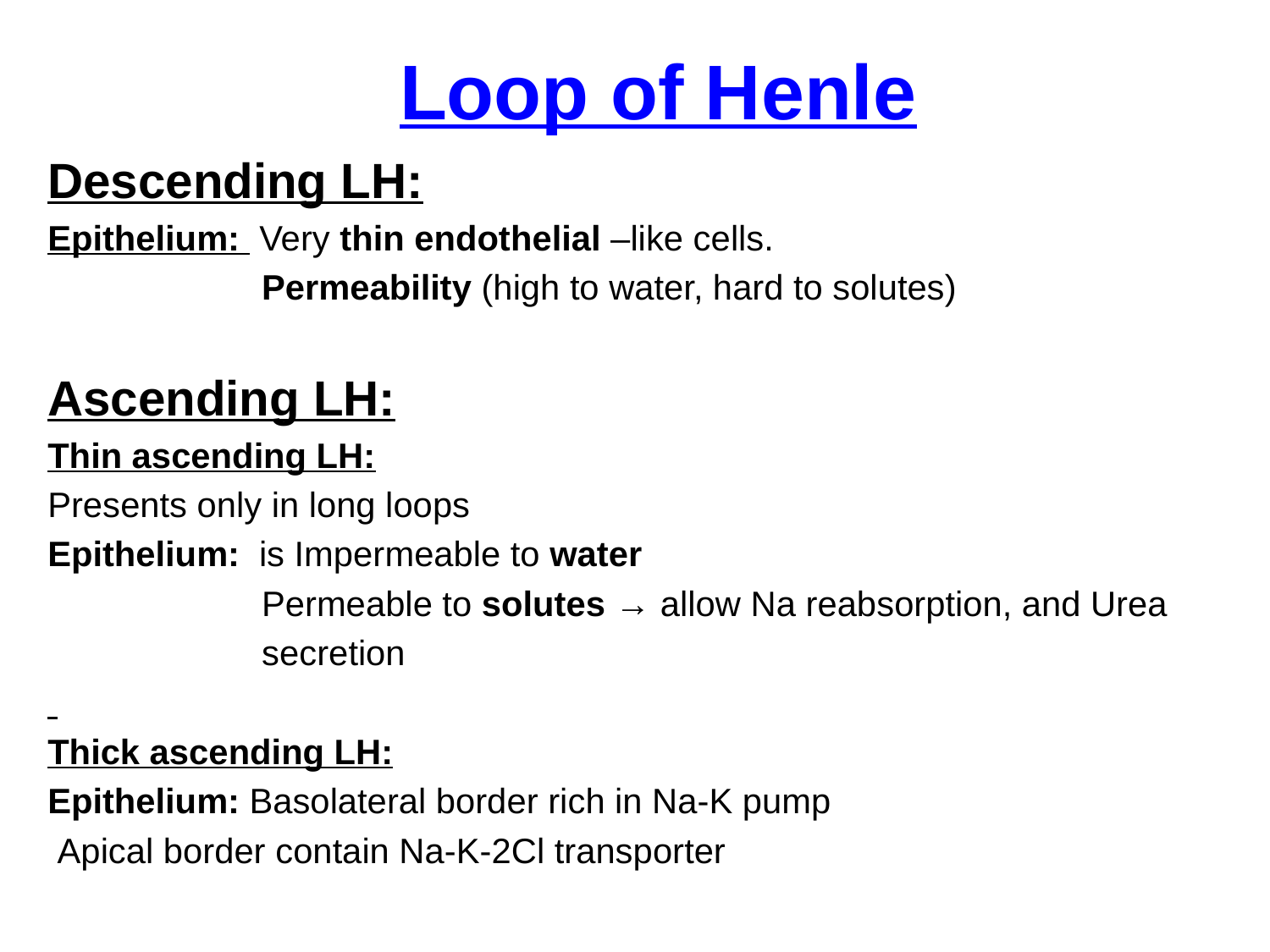

Loop of Henle
Descending LH:
Epithelium:  Very thin endothelial –like cells.
                      Permeability (high to water, hard to solutes)

Ascending LH:
Thin ascending LH:
Presents only in long loops
Epithelium:  is Impermeable to water
                      Permeable to solutes → allow Na reabsorption, and Urea
                      secretion

Thick ascending LH:
Epithelium: Basolateral border rich in Na-K pump
                     Apical border contain Na-K-2Cl transporter